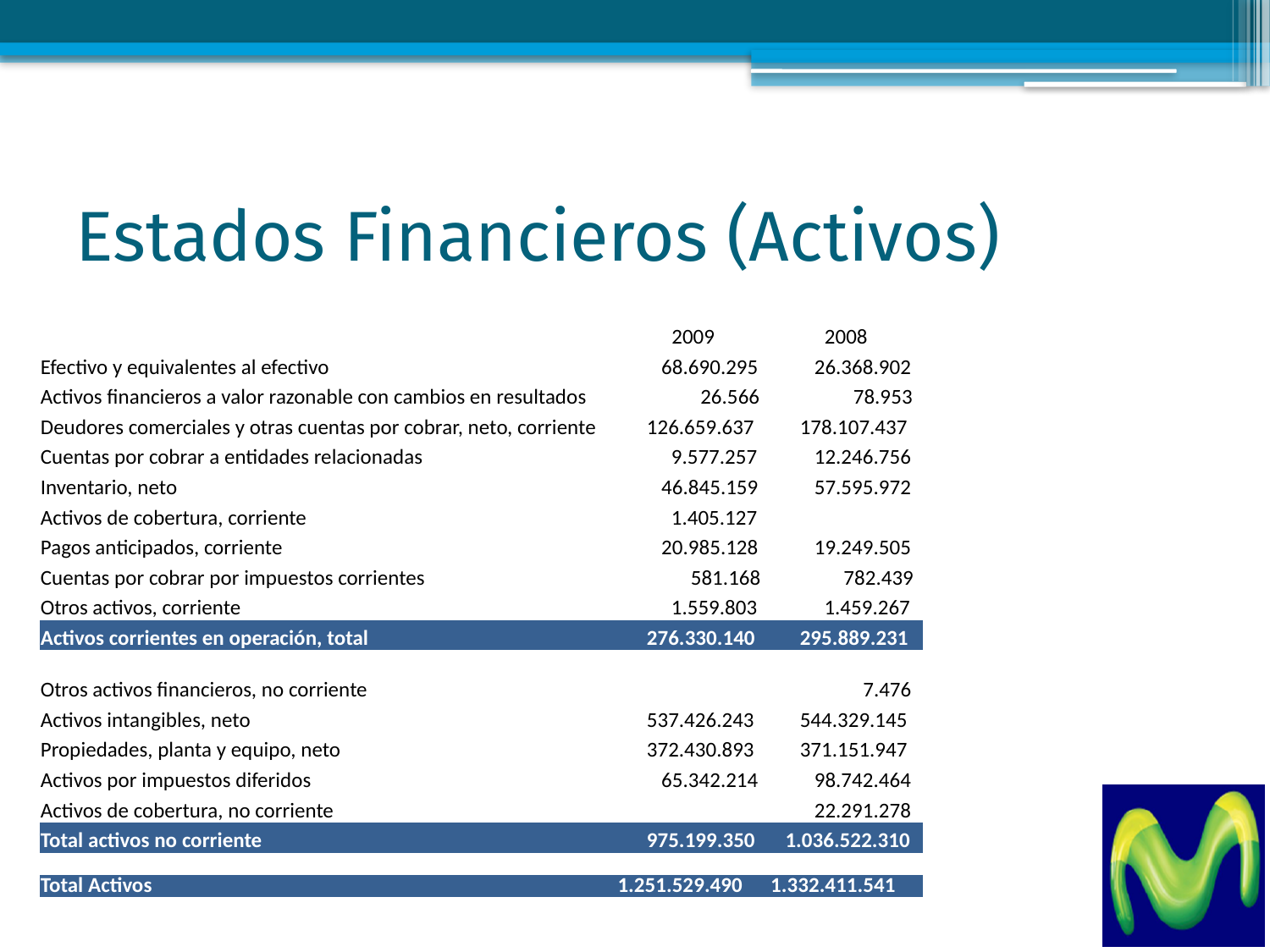

# Estados Financieros (Activos)
|  | 2009 | 2008 |
| --- | --- | --- |
| Efectivo y equivalentes al efectivo | 68.690.295 | 26.368.902 |
| Activos financieros a valor razonable con cambios en resultados | 26.566 | 78.953 |
| Deudores comerciales y otras cuentas por cobrar, neto, corriente | 126.659.637 | 178.107.437 |
| Cuentas por cobrar a entidades relacionadas | 9.577.257 | 12.246.756 |
| Inventario, neto | 46.845.159 | 57.595.972 |
| Activos de cobertura, corriente | 1.405.127 |  |
| Pagos anticipados, corriente | 20.985.128 | 19.249.505 |
| Cuentas por cobrar por impuestos corrientes | 581.168 | 782.439 |
| Otros activos, corriente | 1.559.803 | 1.459.267 |
| Activos corrientes en operación, total | 276.330.140 | 295.889.231 |
|  |  |  |
| Otros activos financieros, no corriente |  | 7.476 |
| Activos intangibles, neto | 537.426.243 | 544.329.145 |
| Propiedades, planta y equipo, neto | 372.430.893 | 371.151.947 |
| Activos por impuestos diferidos | 65.342.214 | 98.742.464 |
| Activos de cobertura, no corriente |  | 22.291.278 |
| Total activos no corriente | 975.199.350 | 1.036.522.310 |
|  |  |  |
| Total Activos | 1.251.529.490 | 1.332.411.541 |